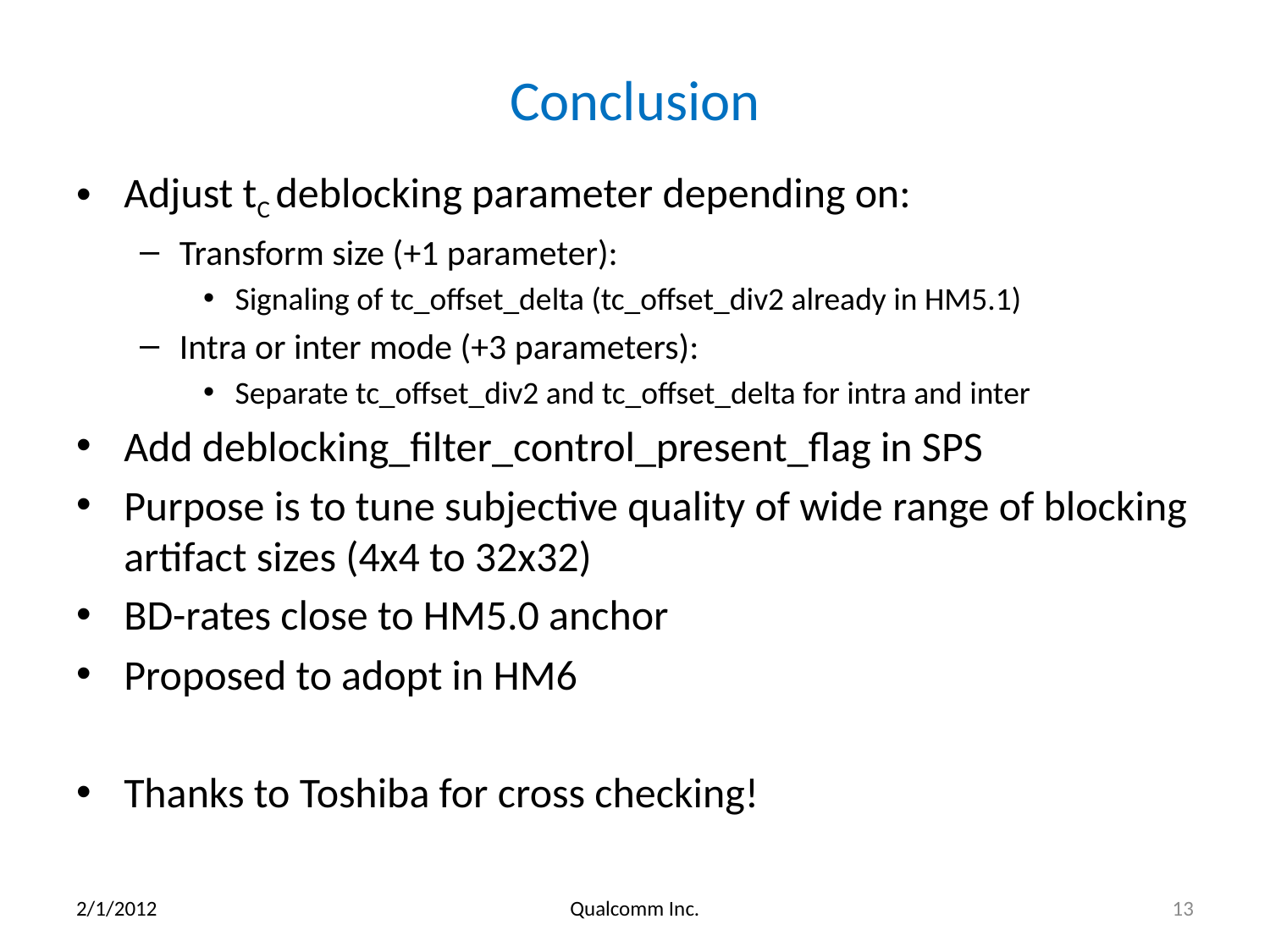

# Conclusion
Adjust tC deblocking parameter depending on:
Transform size (+1 parameter):
Signaling of tc_offset_delta (tc_offset_div2 already in HM5.1)
Intra or inter mode (+3 parameters):
Separate tc_offset_div2 and tc_offset_delta for intra and inter
Add deblocking_filter_control_present_flag in SPS
Purpose is to tune subjective quality of wide range of blocking artifact sizes (4x4 to 32x32)
BD-rates close to HM5.0 anchor
Proposed to adopt in HM6

Thanks to Toshiba for cross checking!
2/1/2012
Qualcomm Inc.
13